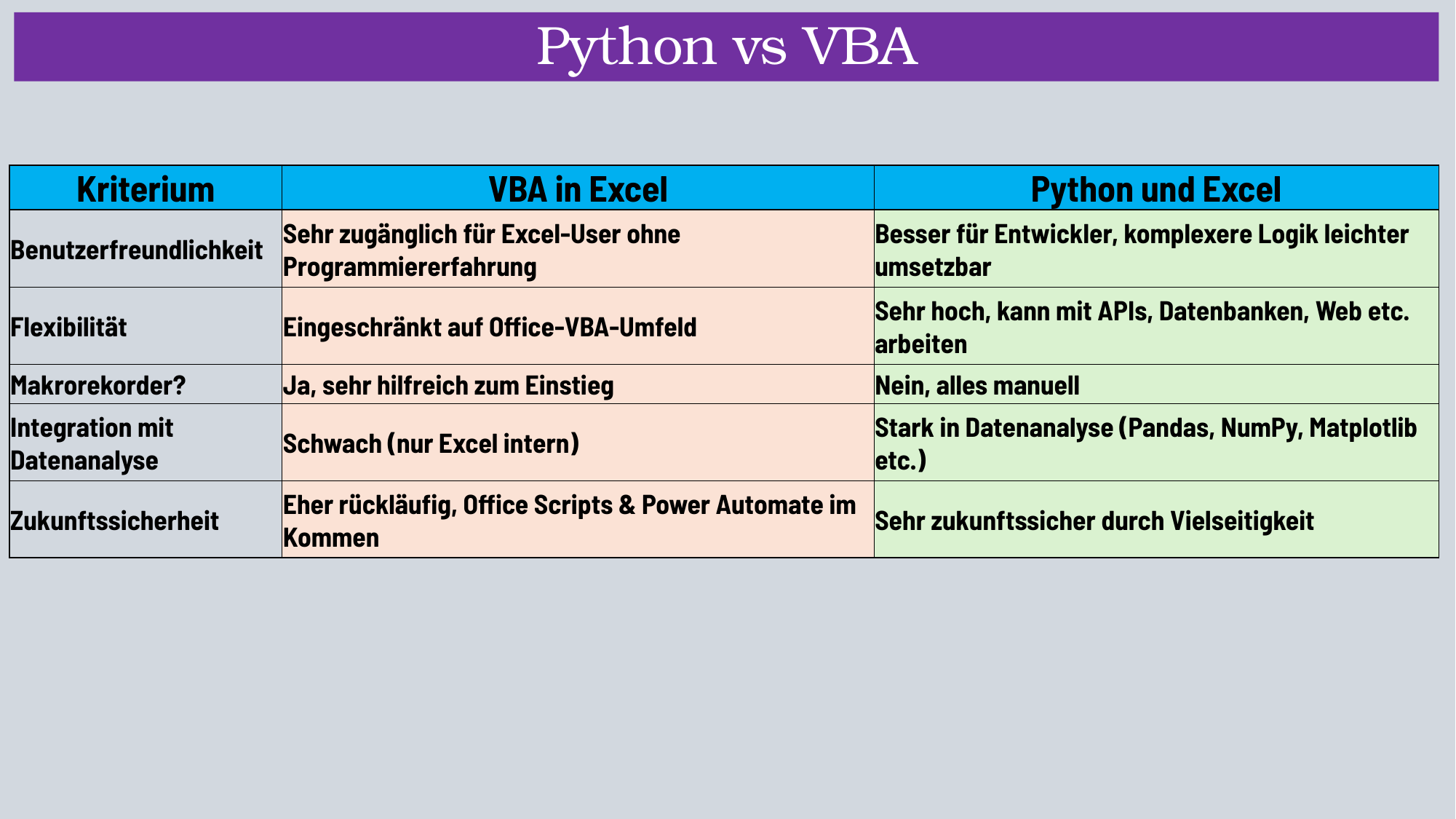

Python vs VBA
| Kriterium | VBA in Excel | Python und Excel |
| --- | --- | --- |
| Benutzerfreundlichkeit | Sehr zugänglich für Excel-User ohne Programmiererfahrung | Besser für Entwickler, komplexere Logik leichter umsetzbar |
| Flexibilität | Eingeschränkt auf Office-VBA-Umfeld | Sehr hoch, kann mit APIs, Datenbanken, Web etc. arbeiten |
| Makrorekorder? | Ja, sehr hilfreich zum Einstieg | Nein, alles manuell |
| Integration mit Datenanalyse | Schwach (nur Excel intern) | Stark in Datenanalyse (Pandas, NumPy, Matplotlib etc.) |
| Zukunftssicherheit | Eher rückläufig, Office Scripts & Power Automate im Kommen | Sehr zukunftssicher durch Vielseitigkeit |